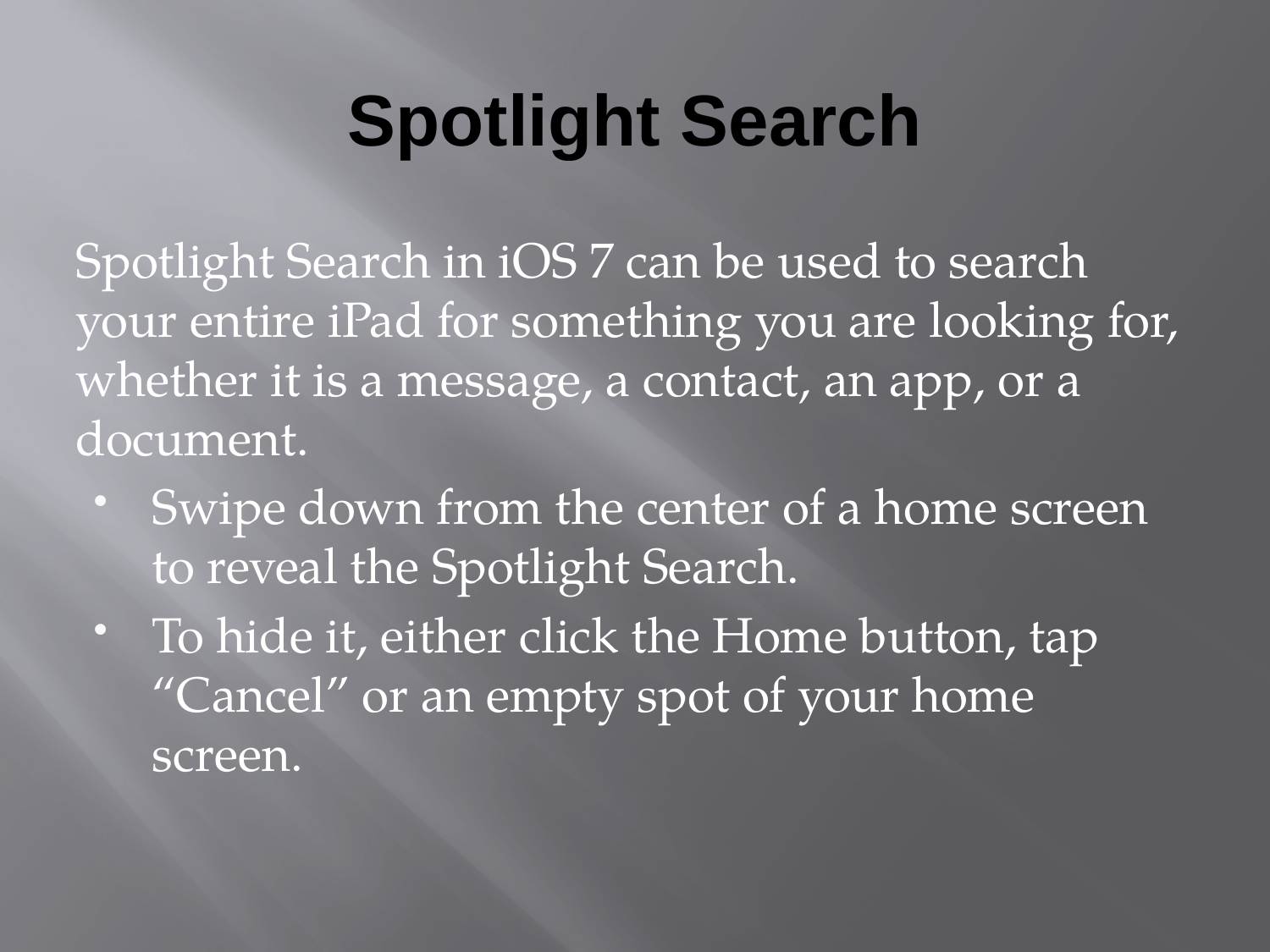

# Spotlight Search
Spotlight Search in iOS 7 can be used to search your entire iPad for something you are looking for, whether it is a message, a contact, an app, or a document.
Swipe down from the center of a home screen to reveal the Spotlight Search.
To hide it, either click the Home button, tap “Cancel” or an empty spot of your home screen.